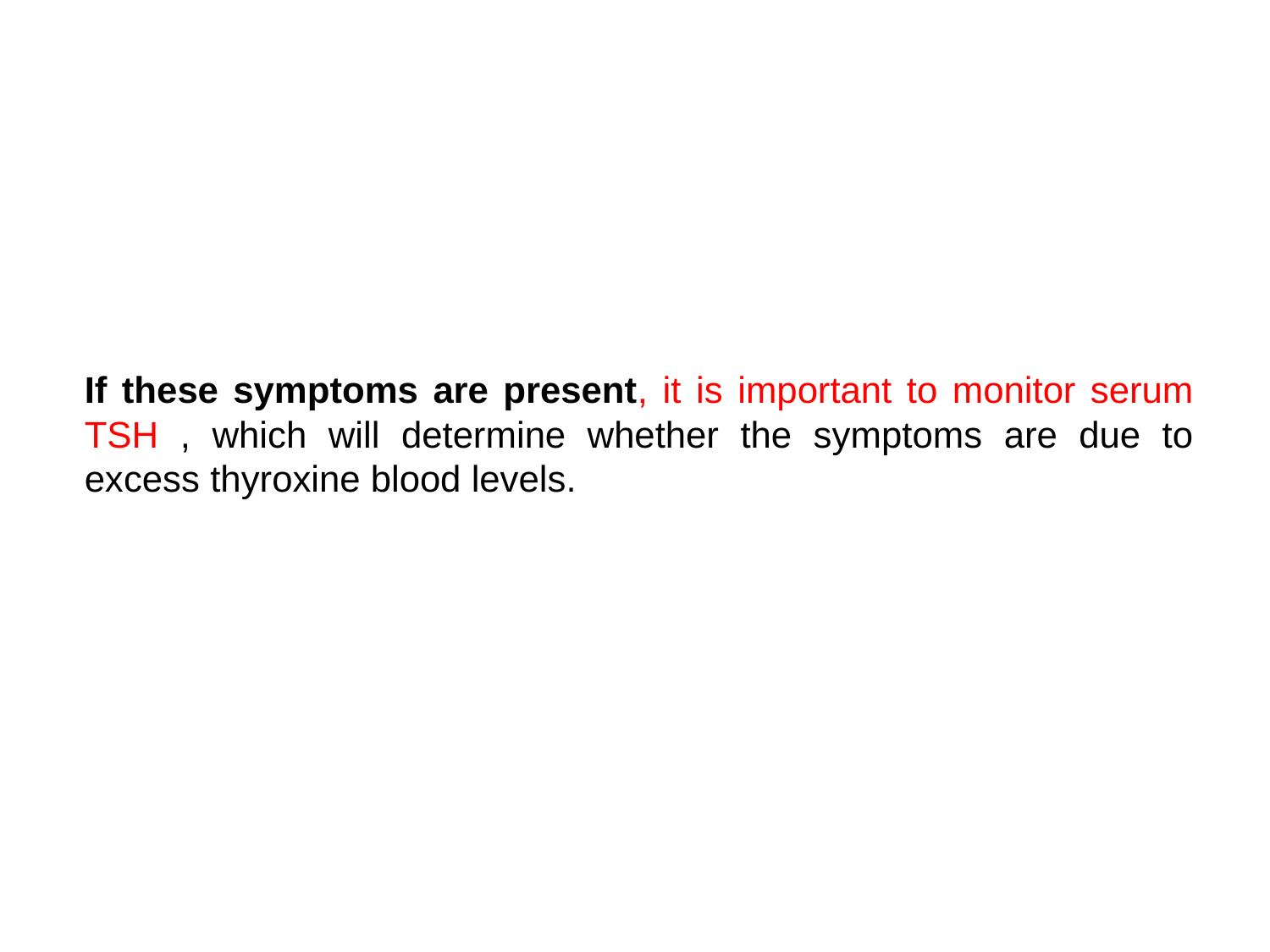

#

If these symptoms are present, it is important to monitor serum TSH , which will determine whether the symptoms are due to excess thyroxine blood levels.